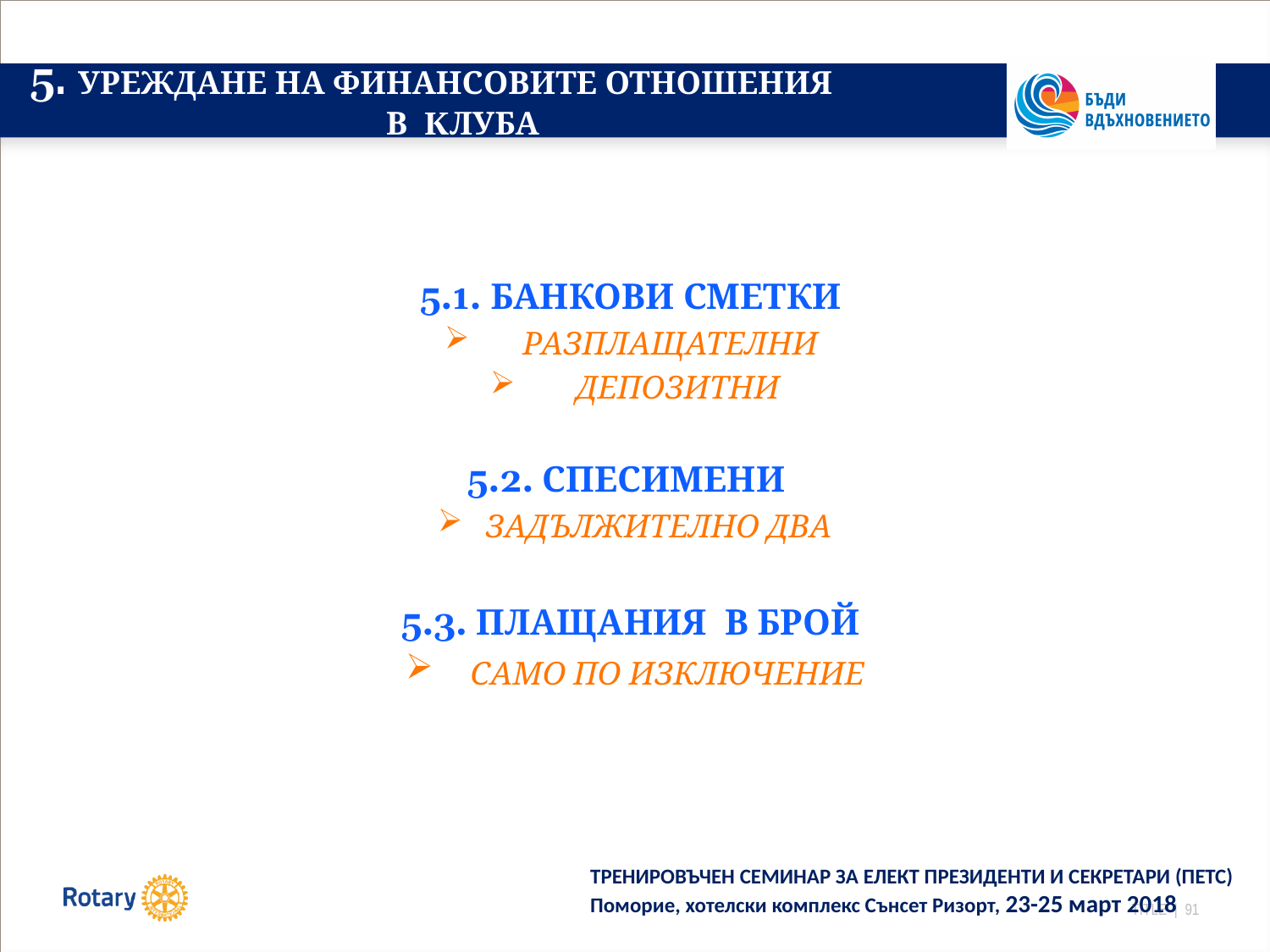

# 5. УРЕЖДАНЕ НА ФИНАНСОВИТЕ ОТНОШЕНИЯ В  KЛУБА

5.1. БАНКОВИ СМЕТКИ
    РАЗПЛАЩАТЕЛНИ
     ДЕПОЗИТНИ

5.2. СПЕСИМЕНИ
ЗАДЪЛЖИТЕЛНО ДВА

5.3. ПЛАЩАНИЯ  В БРОЙ
  САМО ПО ИЗКЛЮЧЕНИЕ